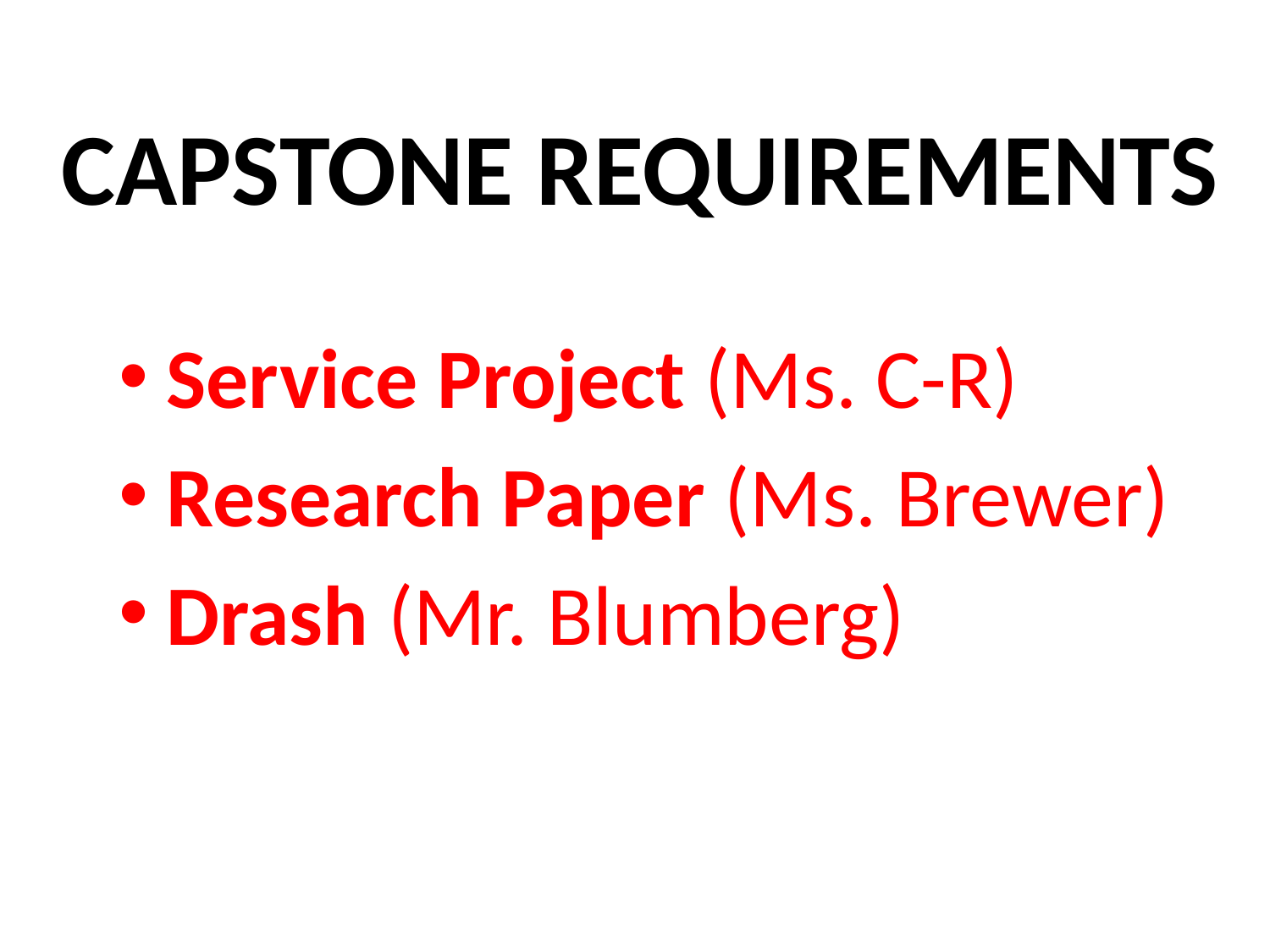

# CAPSTONE REQUIREMENTS
Service Project (Ms. C-R)
Research Paper (Ms. Brewer)
Drash (Mr. Blumberg)